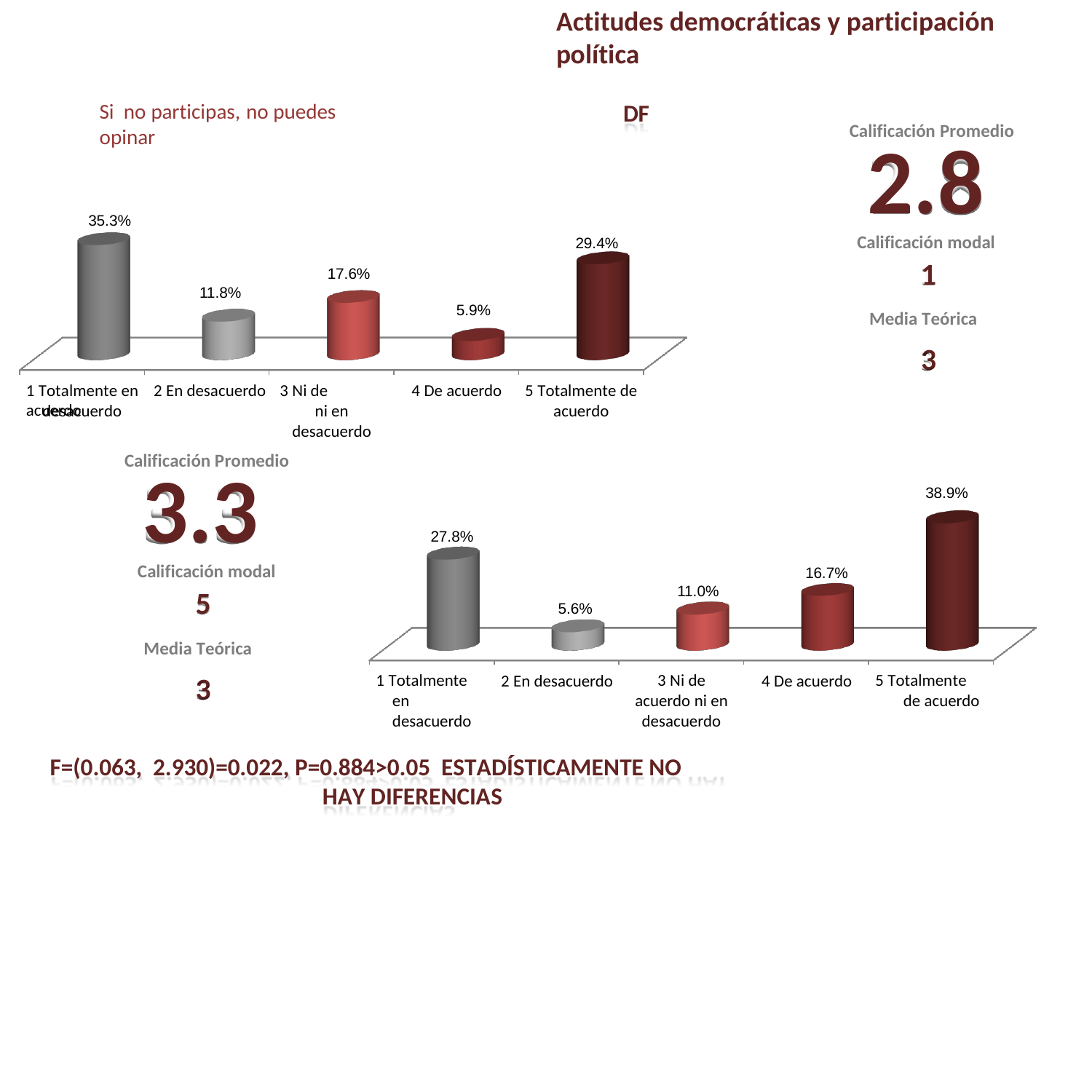

Actitudes democráticas y participación política
DF
Si  no participas, no puedes opinar

Calificación Promedio
2.8
Calificación modal
1

Media Teórica

3

35.3%
29.4%

17.6%
11.8%
5.9%

1 Totalmente en    2 En desacuerdo	3 Ni de acuerdo
4 De acuerdo
5 Totalmente de
acuerdo
desacuerdo
ni en
desacuerdo

Calificación Promedio
3.3
Calificación modal
38.9%

27.8%
16.7%

11.0%
5

Media Teórica

3
5.6%

1 Totalmente en desacuerdo
3 Ni de acuerdo ni en desacuerdo
5 Totalmente de acuerdo
2 En desacuerdo
4 De acuerdo
F=(0.063,  2.930)=0.022, P=0.884>0.05  ESTADÍSTICAMENTE NO HAY DIFERENCIAS